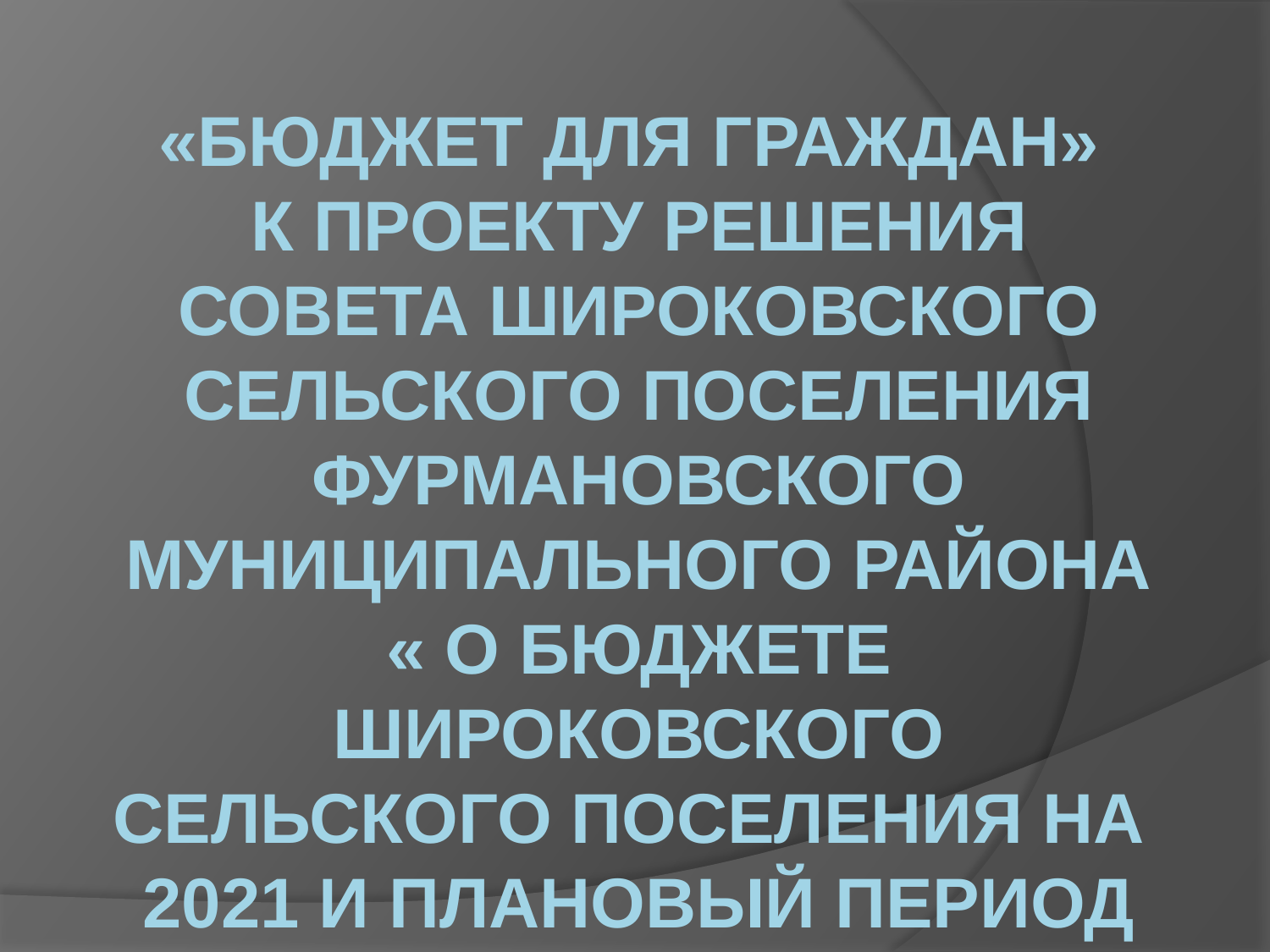

# «Бюджет для граждан» к проекту решения совета широковского сельского поселения Фурмановского муниципального района « О бюджете широковского сельского поселения на  2021 и плановый период 2022 и 2023 года»